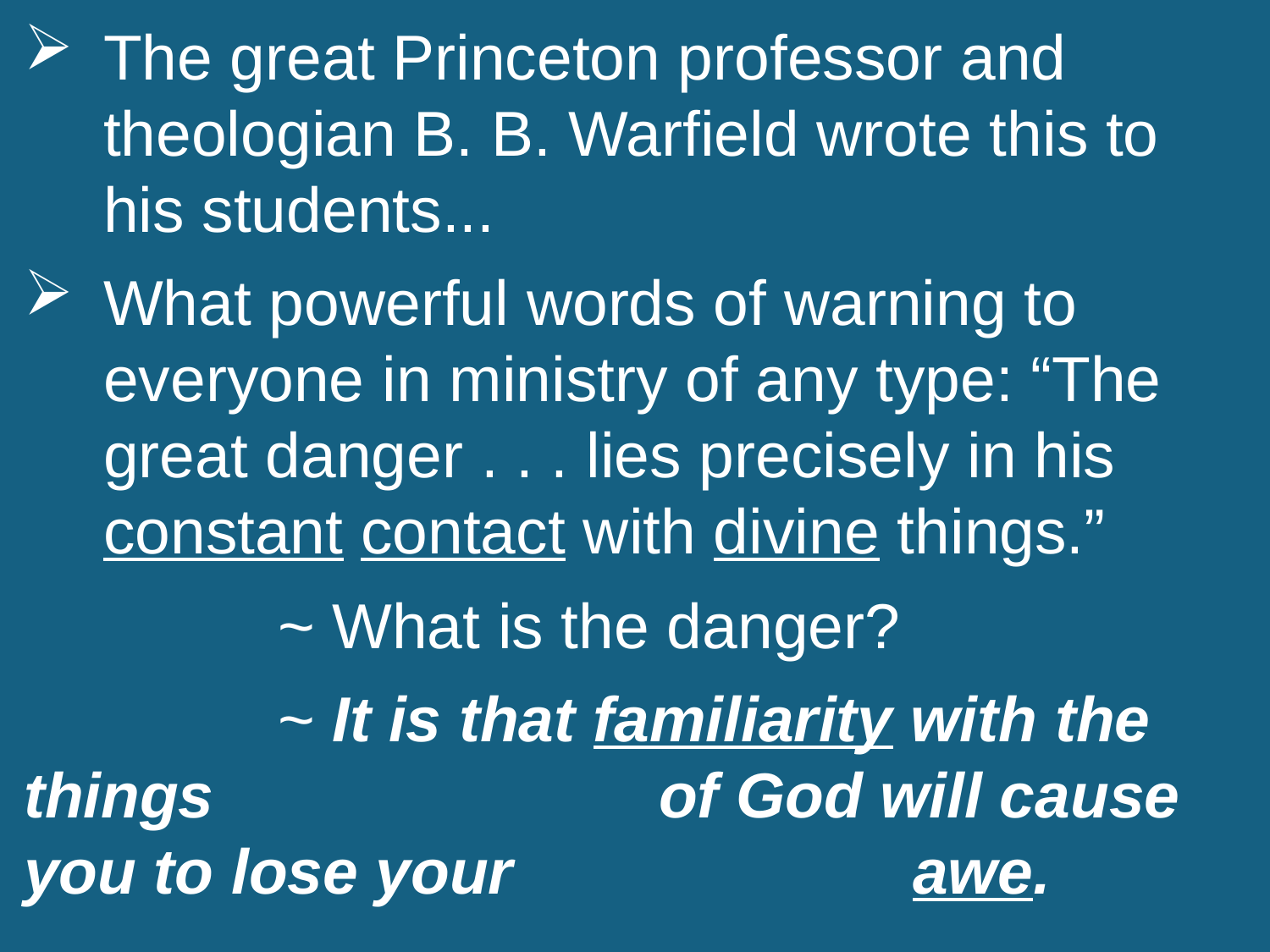

The great Princeton professor and theologian B. B. Warfield wrote this to his students...
What powerful words of warning to everyone in ministry of any type: “The great danger . . . lies precisely in his constant contact with divine things.”
		~ What is the danger?
		~ It is that familiarity with the things 				of God will cause you to lose your 				awe.